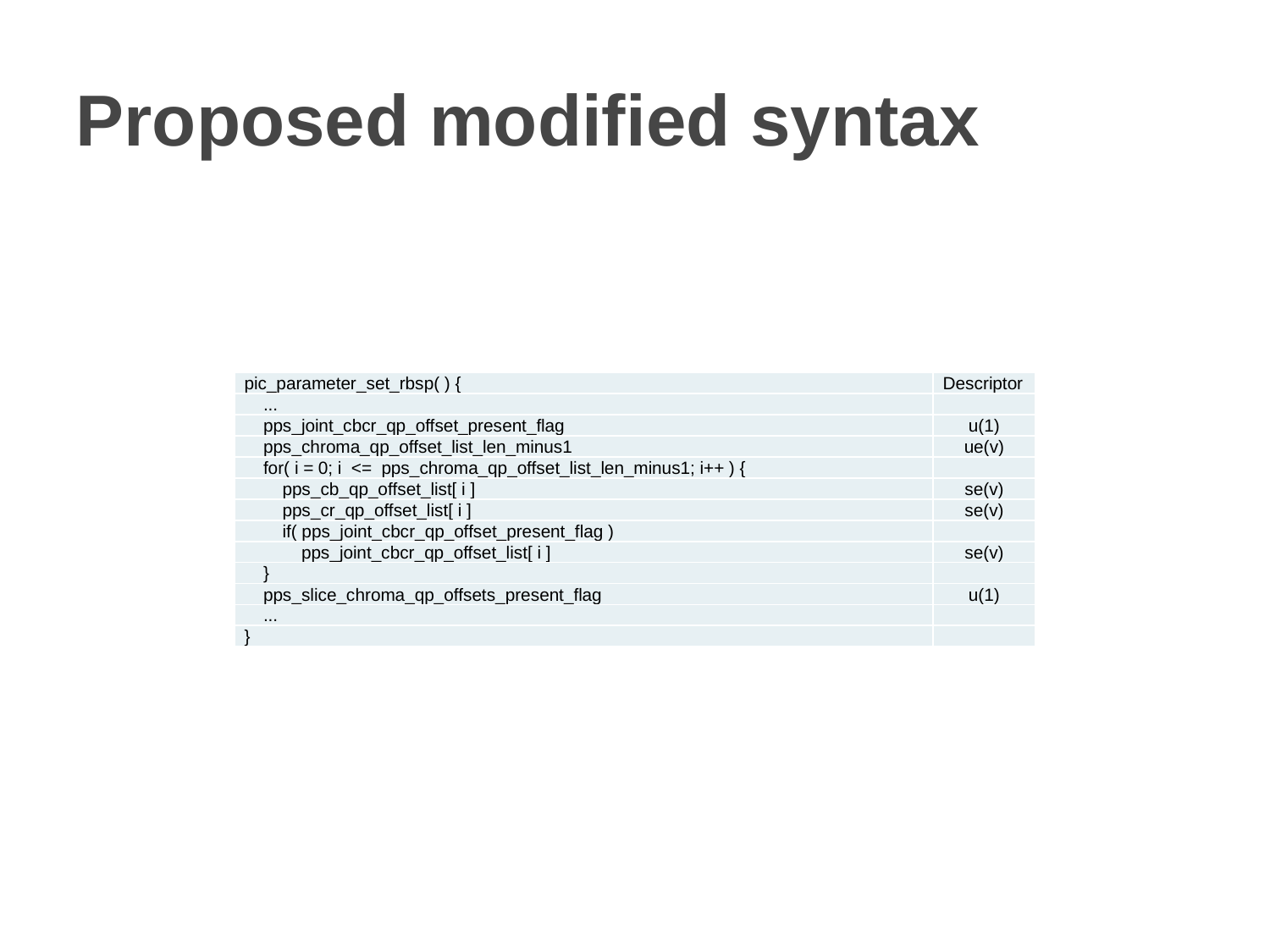

# Proposed modified syntax
| pic\_parameter\_set\_rbsp( ) { | Descriptor |
| --- | --- |
| ... |  |
| pps\_joint\_cbcr\_qp\_offset\_present\_flag | u(1) |
| pps\_chroma\_qp\_offset\_list\_len\_minus1 | ue(v) |
| for( i = 0; i <= pps\_chroma\_qp\_offset\_list\_len\_minus1; i++ ) { |  |
| pps\_cb\_qp\_offset\_list[ i ] | se(v) |
| pps\_cr\_qp\_offset\_list[ i ] | se(v) |
| if( pps\_joint\_cbcr\_qp\_offset\_present\_flag ) |  |
| pps\_joint\_cbcr\_qp\_offset\_list[ i ] | se(v) |
| } |  |
| pps\_slice\_chroma\_qp\_offsets\_present\_flag | u(1) |
| ... |  |
| } |  |